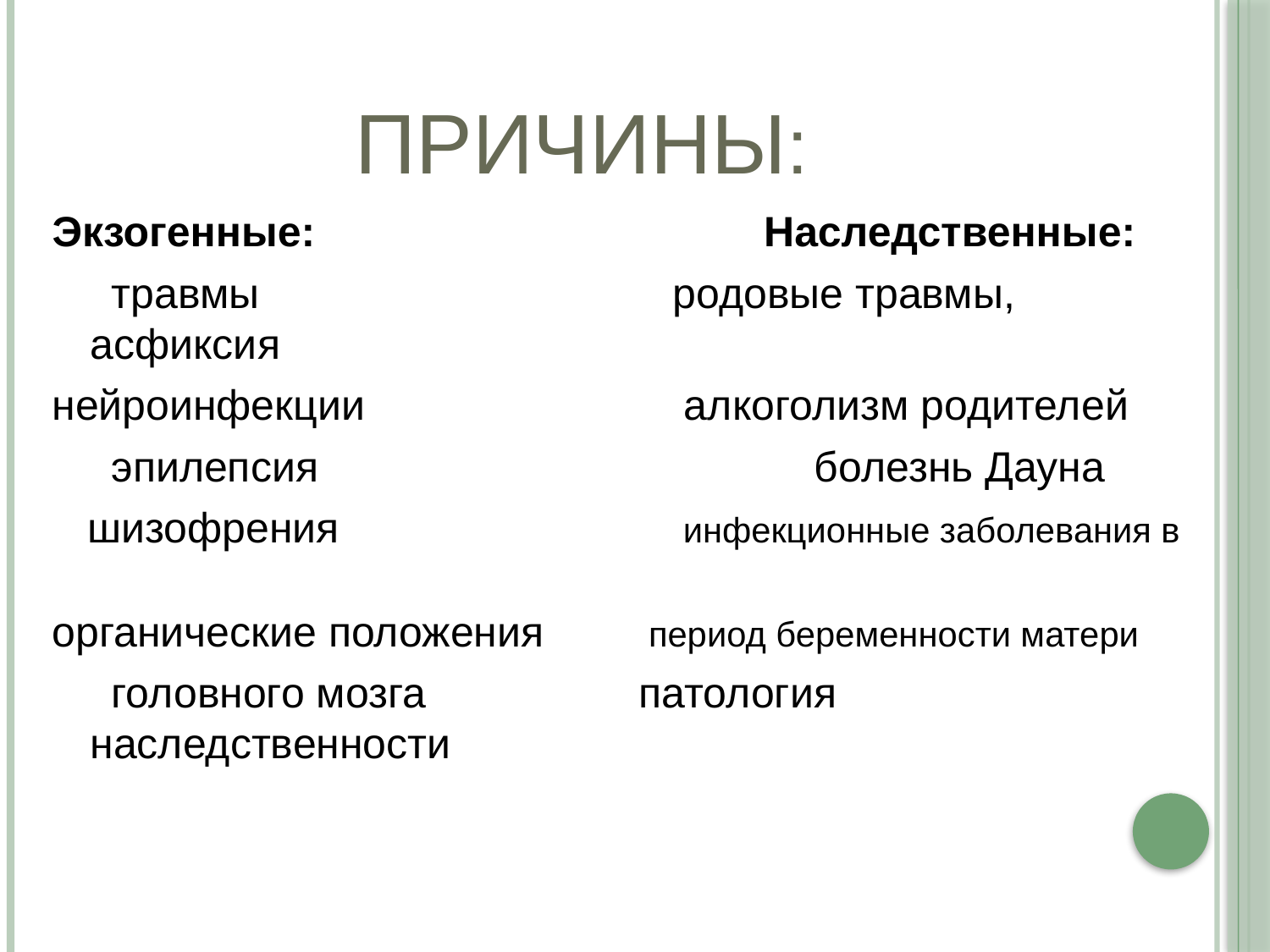

# Причины:
Экзогенные:                                      Наследственные:
     травмы                                   родовые травмы, асфиксия
нейроинфекции                           алкоголизм родителей
     эпилепсия                                          болезнь Дауна
   шизофрения                             инфекционные заболевания в
органические положения         период беременности матери
     головного мозга                  патология наследственности